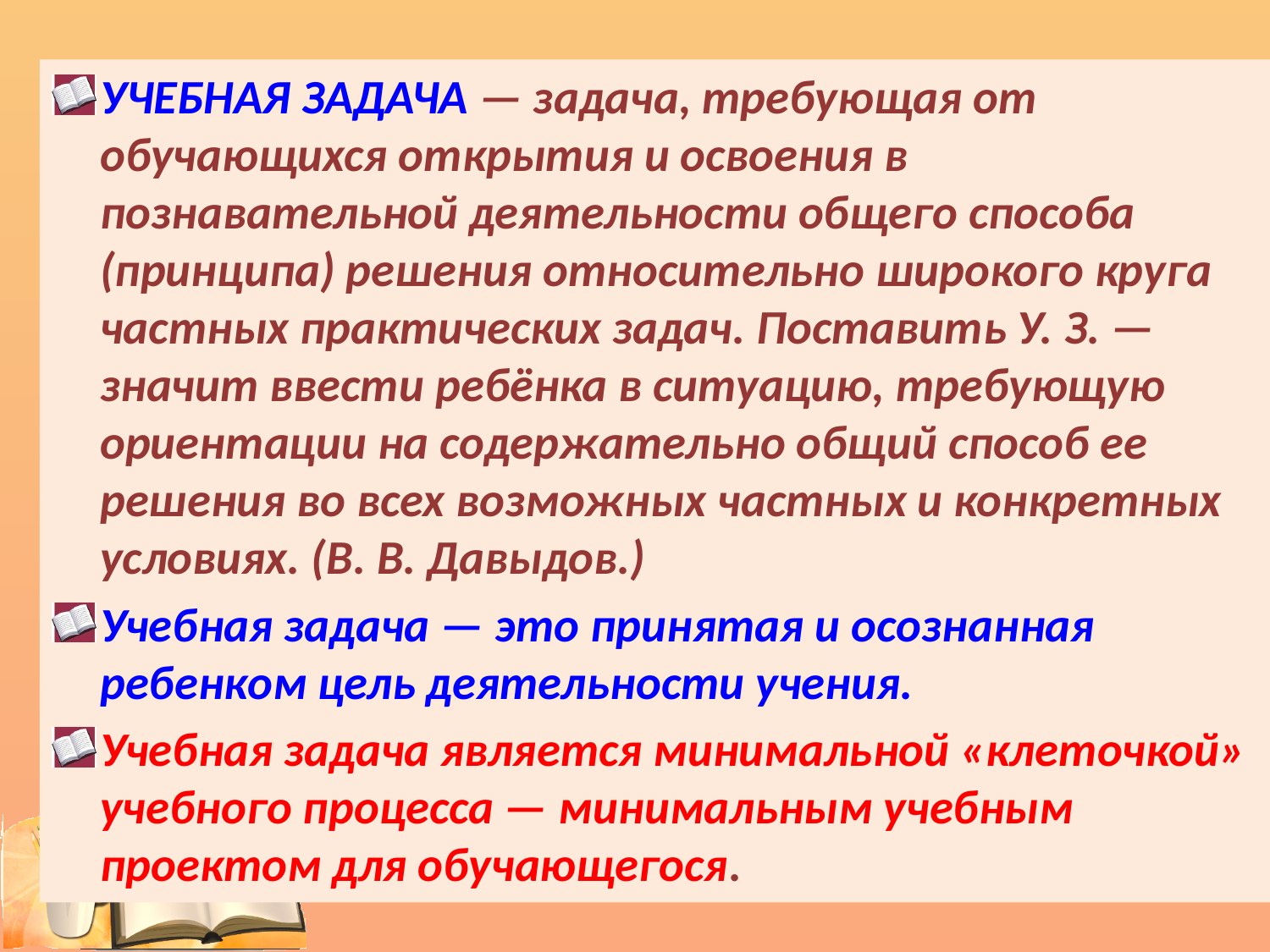

УЧЕБНАЯ ЗАДАЧА — задача, требующая от обучающихся открытия и освоения в познавательной деятельности общего способа (принципа) решения относительно широкого круга частных практических задач. Поставить У. З. — значит ввести ребёнка в ситуацию, требующую ориентации на содержательно общий способ ее решения во всех возможных частных и конкретных условиях. (В. В. Давыдов.)
Учебная задача — это принятая и осознанная ребенком цель деятельности учения.
Учебная задача является минимальной «клеточкой» учебного процесса — минимальным учебным проектом для обучающегося.